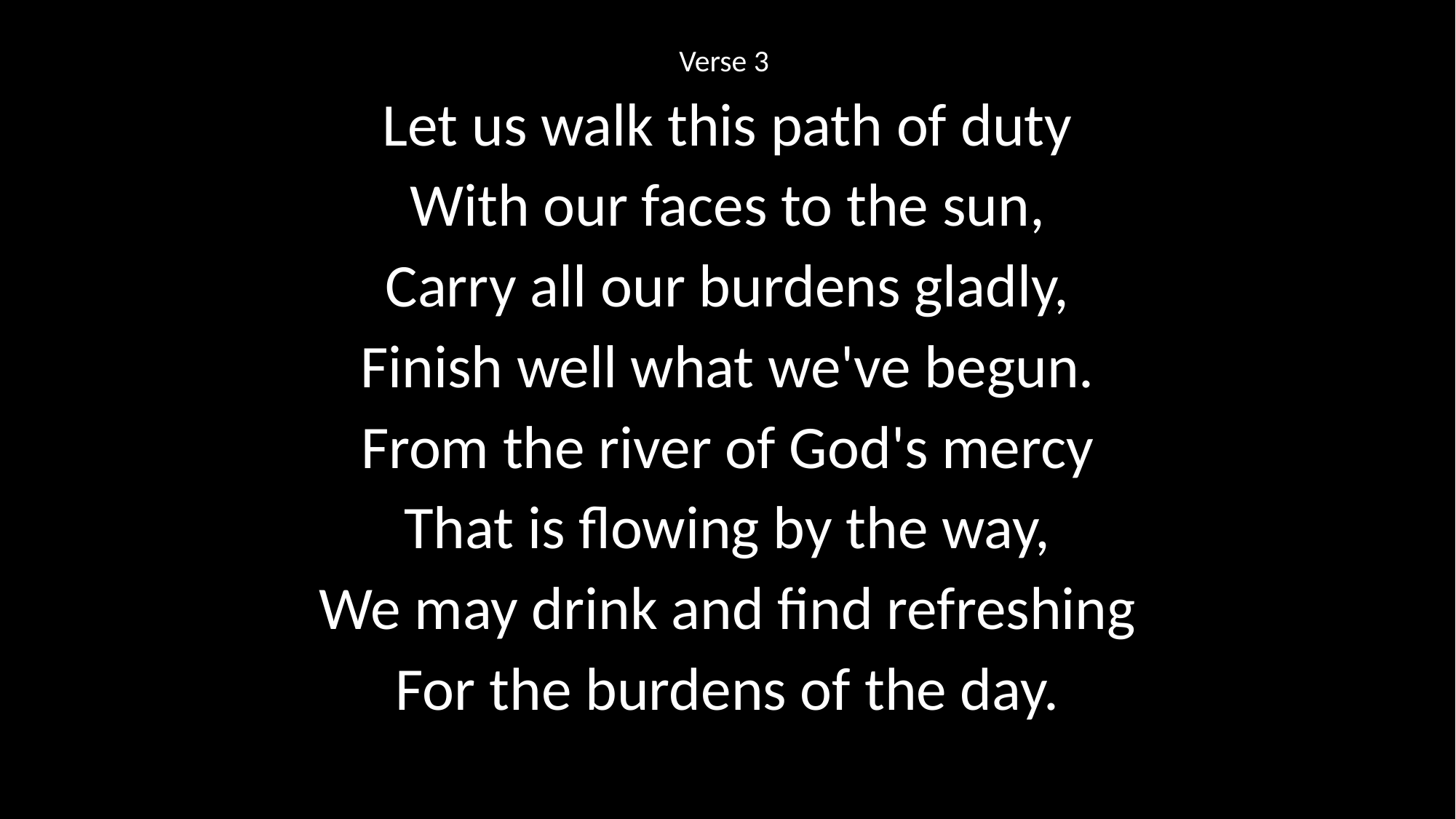

Verse 3
Let us walk this path of duty
With our faces to the sun,
Carry all our burdens gladly,
Finish well what we've begun.
From the river of God's mercy
That is flowing by the way,
We may drink and find refreshing
For the burdens of the day.